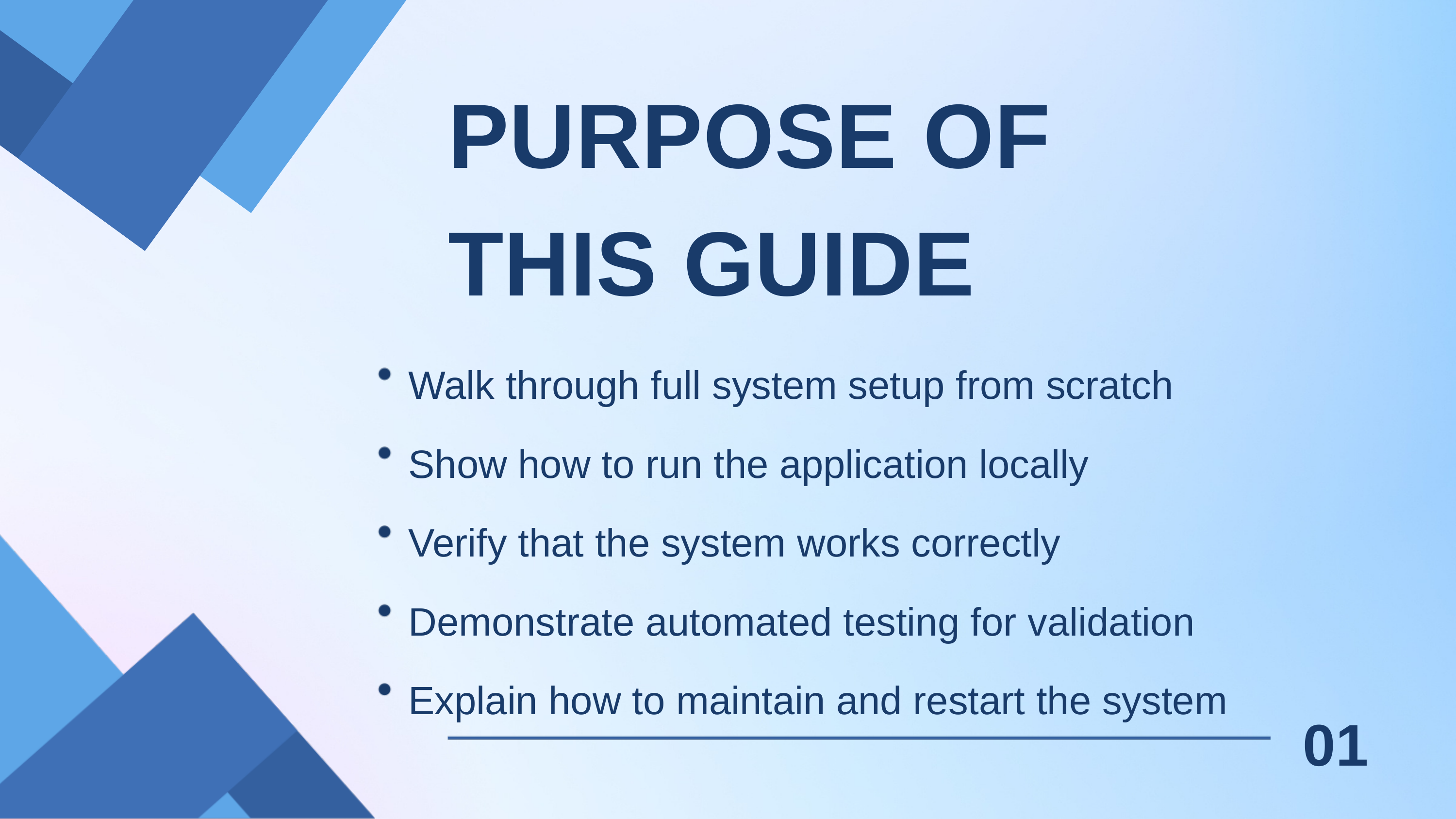

PURPOSE OF THIS GUIDE
Walk through full system setup from scratch Show how to run the application locally
Verify that the system works correctly Demonstrate automated testing for validation Explain how to maintain and restart the system

01